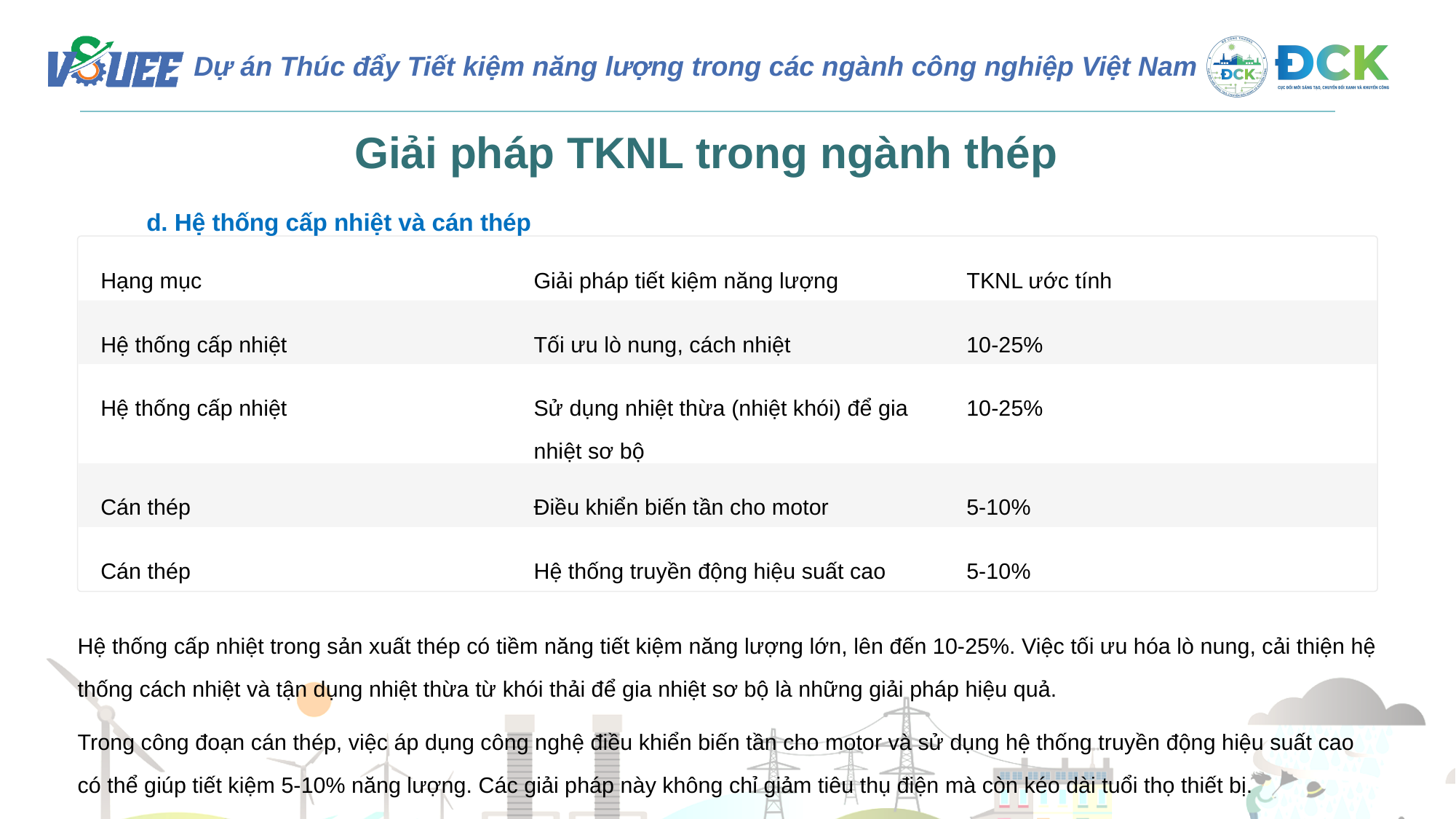

Giải pháp TKNL trong ngành thép
d. Hệ thống cấp nhiệt và cán thép

Hạng mục
Giải pháp tiết kiệm năng lượng
TKNL ước tính

Hệ thống cấp nhiệt
Tối ưu lò nung, cách nhiệt
10-25%

Hệ thống cấp nhiệt
10-25%
Sử dụng nhiệt thừa (nhiệt khói) để gia nhiệt sơ bộ

Cán thép
Điều khiển biến tần cho motor
5-10%

Cán thép
Hệ thống truyền động hiệu suất cao
5-10%
Hệ thống cấp nhiệt trong sản xuất thép có tiềm năng tiết kiệm năng lượng lớn, lên đến 10-25%. Việc tối ưu hóa lò nung, cải thiện hệ thống cách nhiệt và tận dụng nhiệt thừa từ khói thải để gia nhiệt sơ bộ là những giải pháp hiệu quả.
Trong công đoạn cán thép, việc áp dụng công nghệ điều khiển biến tần cho motor và sử dụng hệ thống truyền động hiệu suất cao có thể giúp tiết kiệm 5-10% năng lượng. Các giải pháp này không chỉ giảm tiêu thụ điện mà còn kéo dài tuổi thọ thiết bị.